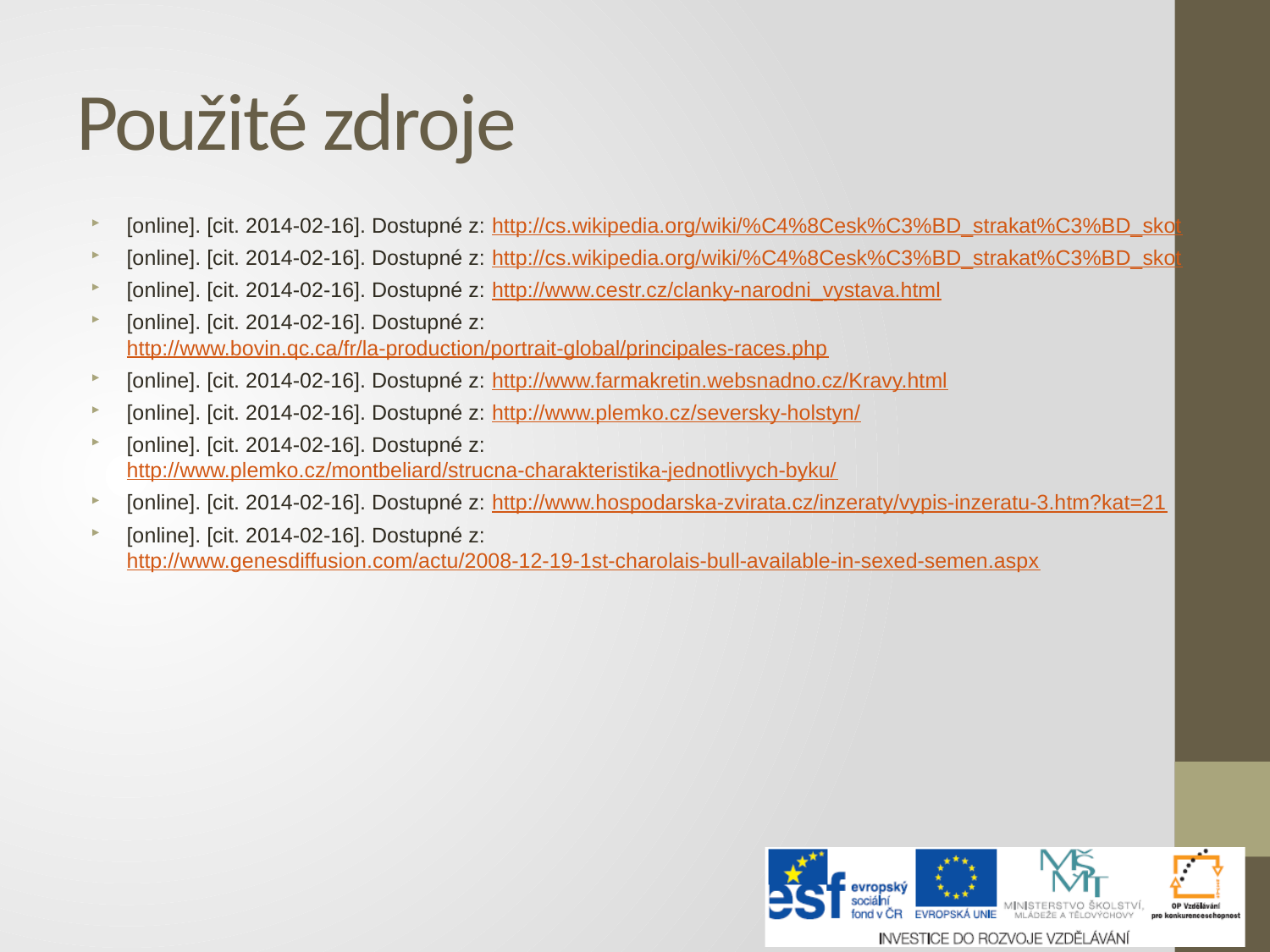

# Použité zdroje
[online]. [cit. 2014-02-16]. Dostupné z: http://cs.wikipedia.org/wiki/%C4%8Cesk%C3%BD_strakat%C3%BD_skot
[online]. [cit. 2014-02-16]. Dostupné z: http://cs.wikipedia.org/wiki/%C4%8Cesk%C3%BD_strakat%C3%BD_skot
[online]. [cit. 2014-02-16]. Dostupné z: http://www.cestr.cz/clanky-narodni_vystava.html
[online]. [cit. 2014-02-16]. Dostupné z: http://www.bovin.qc.ca/fr/la-production/portrait-global/principales-races.php
[online]. [cit. 2014-02-16]. Dostupné z: http://www.farmakretin.websnadno.cz/Kravy.html
[online]. [cit. 2014-02-16]. Dostupné z: http://www.plemko.cz/seversky-holstyn/
[online]. [cit. 2014-02-16]. Dostupné z: http://www.plemko.cz/montbeliard/strucna-charakteristika-jednotlivych-byku/
[online]. [cit. 2014-02-16]. Dostupné z: http://www.hospodarska-zvirata.cz/inzeraty/vypis-inzeratu-3.htm?kat=21
[online]. [cit. 2014-02-16]. Dostupné z: http://www.genesdiffusion.com/actu/2008-12-19-1st-charolais-bull-available-in-sexed-semen.aspx